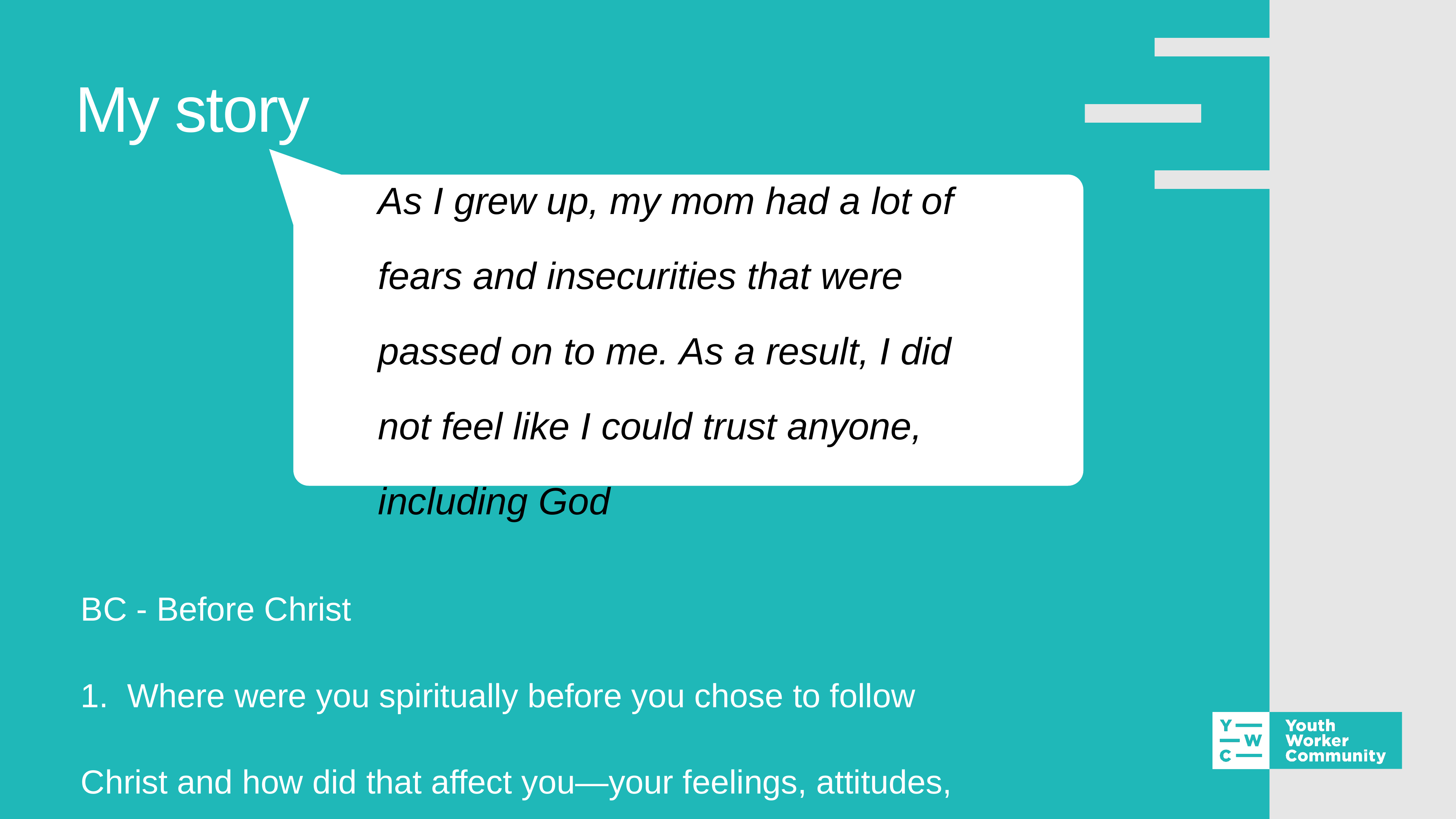

# My story

As I grew up, my mom had a lot of fears and insecurities that were passed on to me. As a result, I did not feel like I could trust anyone, including God
BC - Before Christ
1.  Where were you spiritually before you chose to follow Christ and how did that affect you—your feelings, attitudes, actions, relationships?